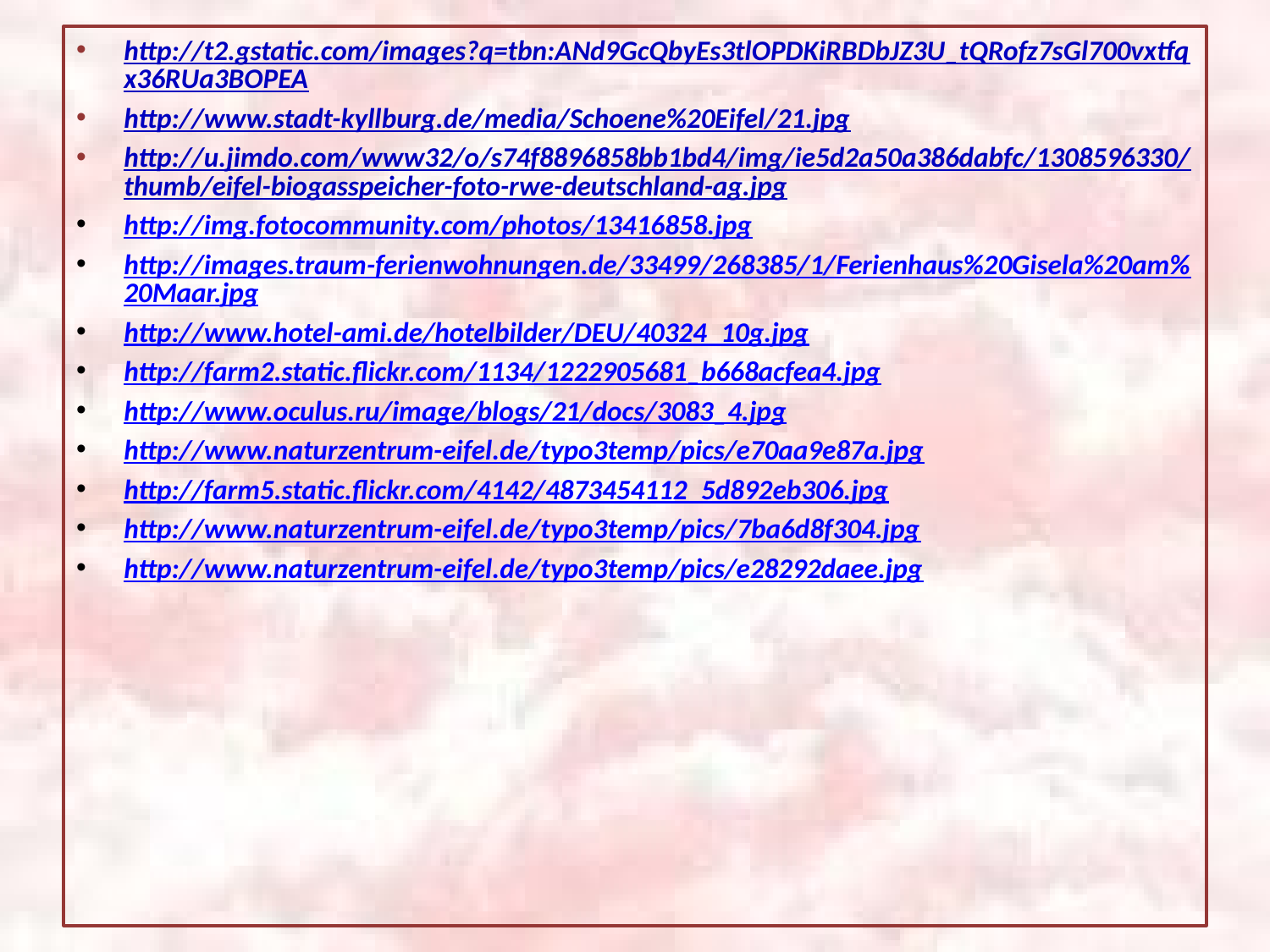

http://t2.gstatic.com/images?q=tbn:ANd9GcQbyEs3tlOPDKiRBDbJZ3U_tQRofz7sGl700vxtfqx36RUa3BOPEA
http://www.stadt-kyllburg.de/media/Schoene%20Eifel/21.jpg
http://u.jimdo.com/www32/o/s74f8896858bb1bd4/img/ie5d2a50a386dabfc/1308596330/thumb/eifel-biogasspeicher-foto-rwe-deutschland-ag.jpg
http://img.fotocommunity.com/photos/13416858.jpg
http://images.traum-ferienwohnungen.de/33499/268385/1/Ferienhaus%20Gisela%20am%20Maar.jpg
http://www.hotel-ami.de/hotelbilder/DEU/40324_10g.jpg
http://farm2.static.flickr.com/1134/1222905681_b668acfea4.jpg
http://www.oculus.ru/image/blogs/21/docs/3083_4.jpg
http://www.naturzentrum-eifel.de/typo3temp/pics/e70aa9e87a.jpg
http://farm5.static.flickr.com/4142/4873454112_5d892eb306.jpg
http://www.naturzentrum-eifel.de/typo3temp/pics/7ba6d8f304.jpg
http://www.naturzentrum-eifel.de/typo3temp/pics/e28292daee.jpg